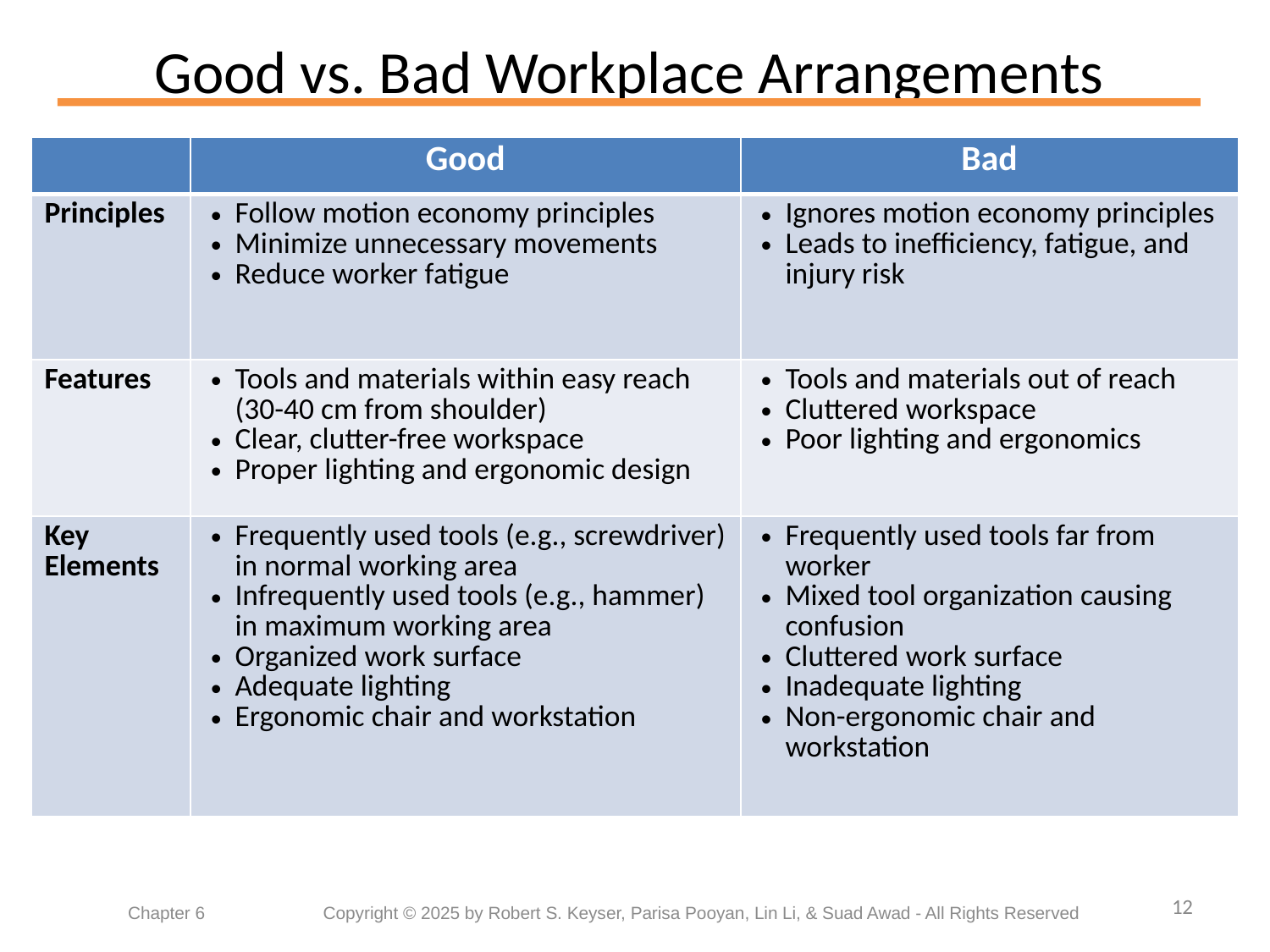

# Good vs. Bad Workplace Arrangements

|  | Good | Bad |
| --- | --- | --- |
| Principles | Follow motion economy principles Minimize unnecessary movements Reduce worker fatigue | Ignores motion economy principles Leads to inefficiency, fatigue, and injury risk |
| Features | Tools and materials within easy reach (30-40 cm from shoulder) Clear, clutter-free workspace Proper lighting and ergonomic design | Tools and materials out of reach Cluttered workspace Poor lighting and ergonomics |
| Key Elements | Frequently used tools (e.g., screwdriver) in normal working area Infrequently used tools (e.g., hammer) in maximum working area Organized work surface Adequate lighting Ergonomic chair and workstation | Frequently used tools far from worker Mixed tool organization causing confusion Cluttered work surface Inadequate lighting Non-ergonomic chair and workstation |
12
Chapter 6	              Copyright © 2025 by Robert S. Keyser, Parisa Pooyan, Lin Li, & Suad Awad - All Rights Reserved